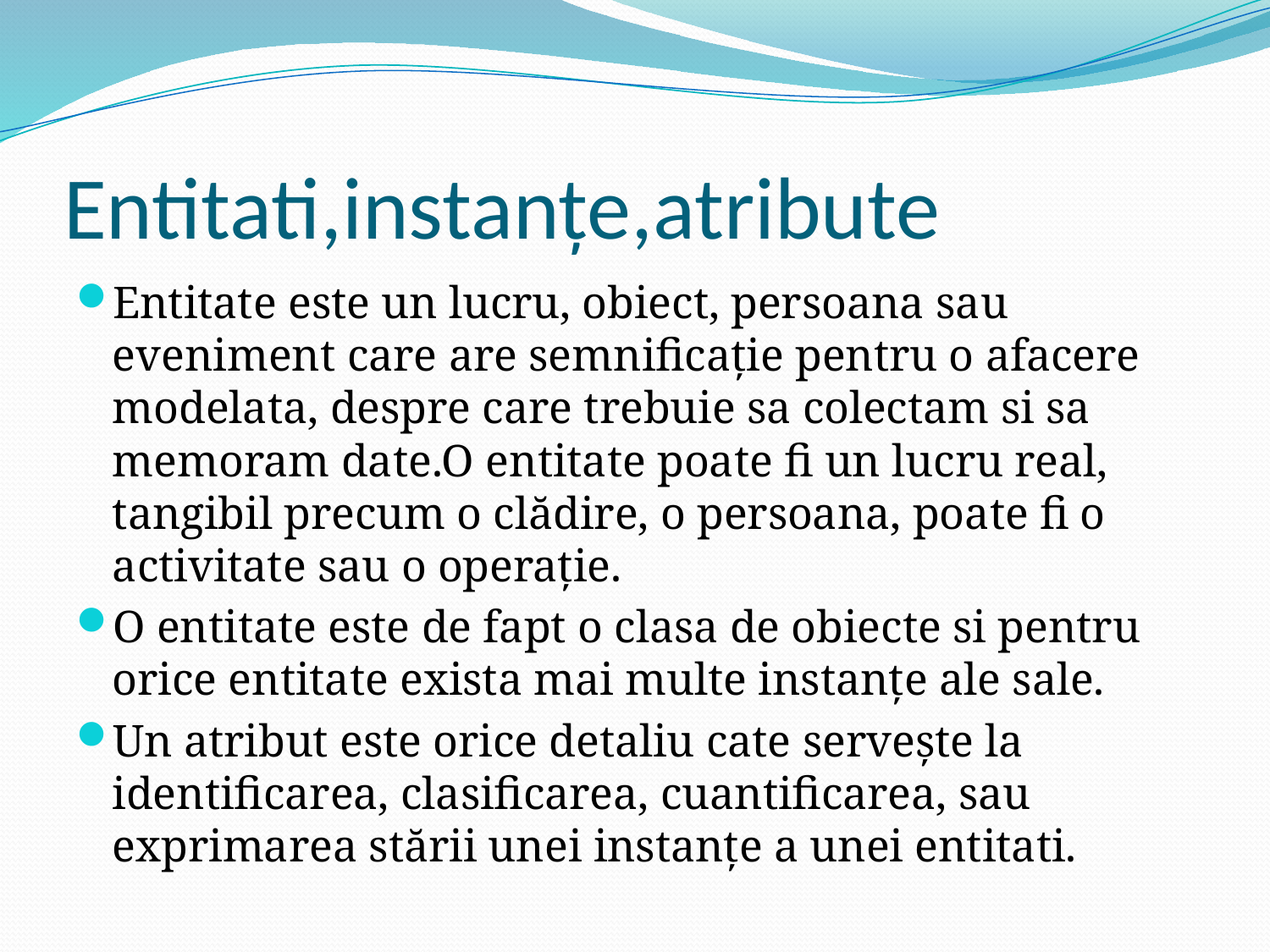

# Entitati,instanțe,atribute
Entitate este un lucru, obiect, persoana sau eveniment care are semnificație pentru o afacere modelata, despre care trebuie sa colectam si sa memoram date.O entitate poate fi un lucru real, tangibil precum o clădire, o persoana, poate fi o activitate sau o operație.
O entitate este de fapt o clasa de obiecte si pentru orice entitate exista mai multe instanțe ale sale.
Un atribut este orice detaliu cate servește la identificarea, clasificarea, cuantificarea, sau exprimarea stării unei instanțe a unei entitati.